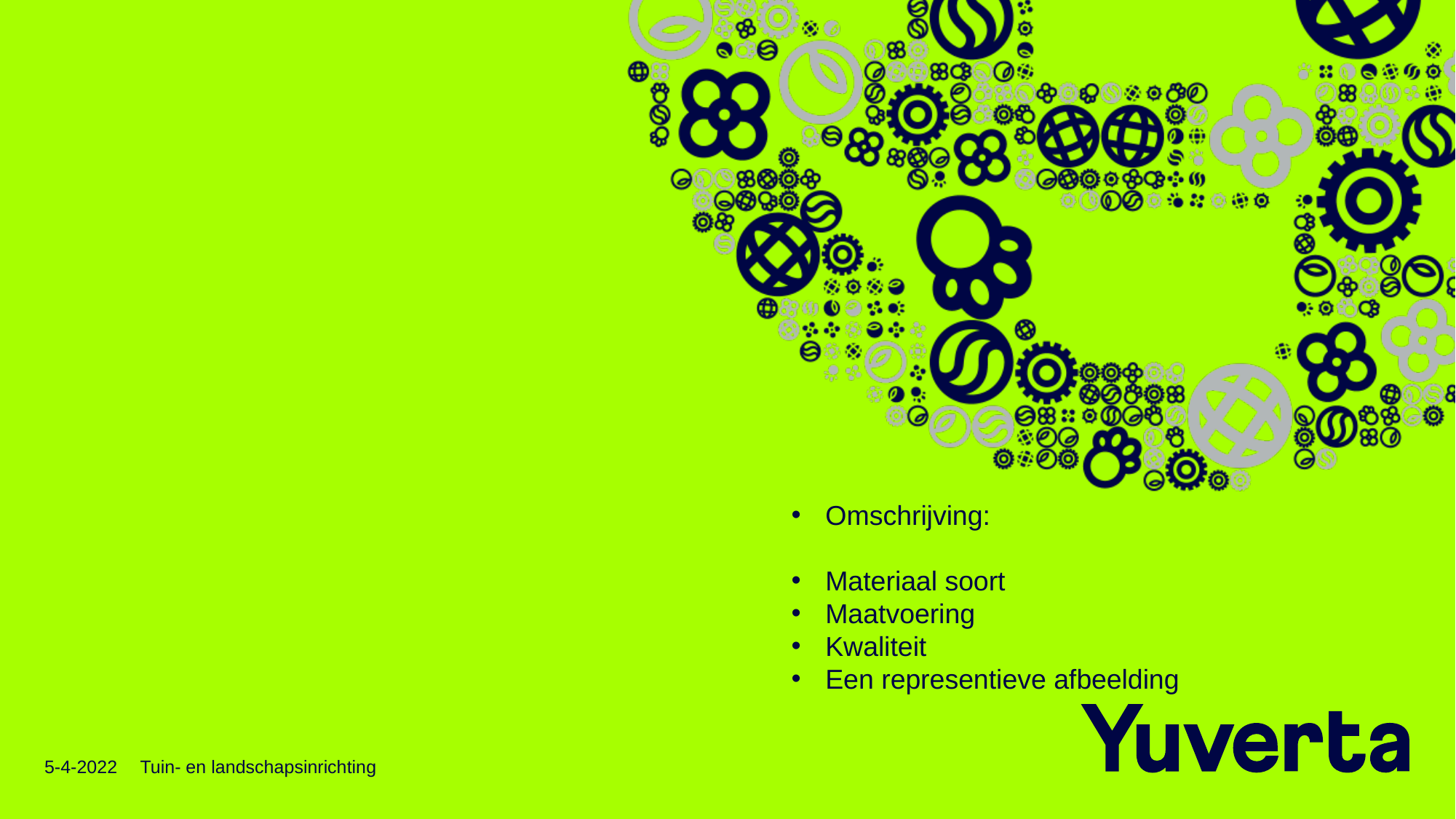

Omschrijving:

Materiaal soort
Maatvoering
Kwaliteit
Een representieve afbeelding

#
5-4-2022
Tuin- en landschapsinrichting
10